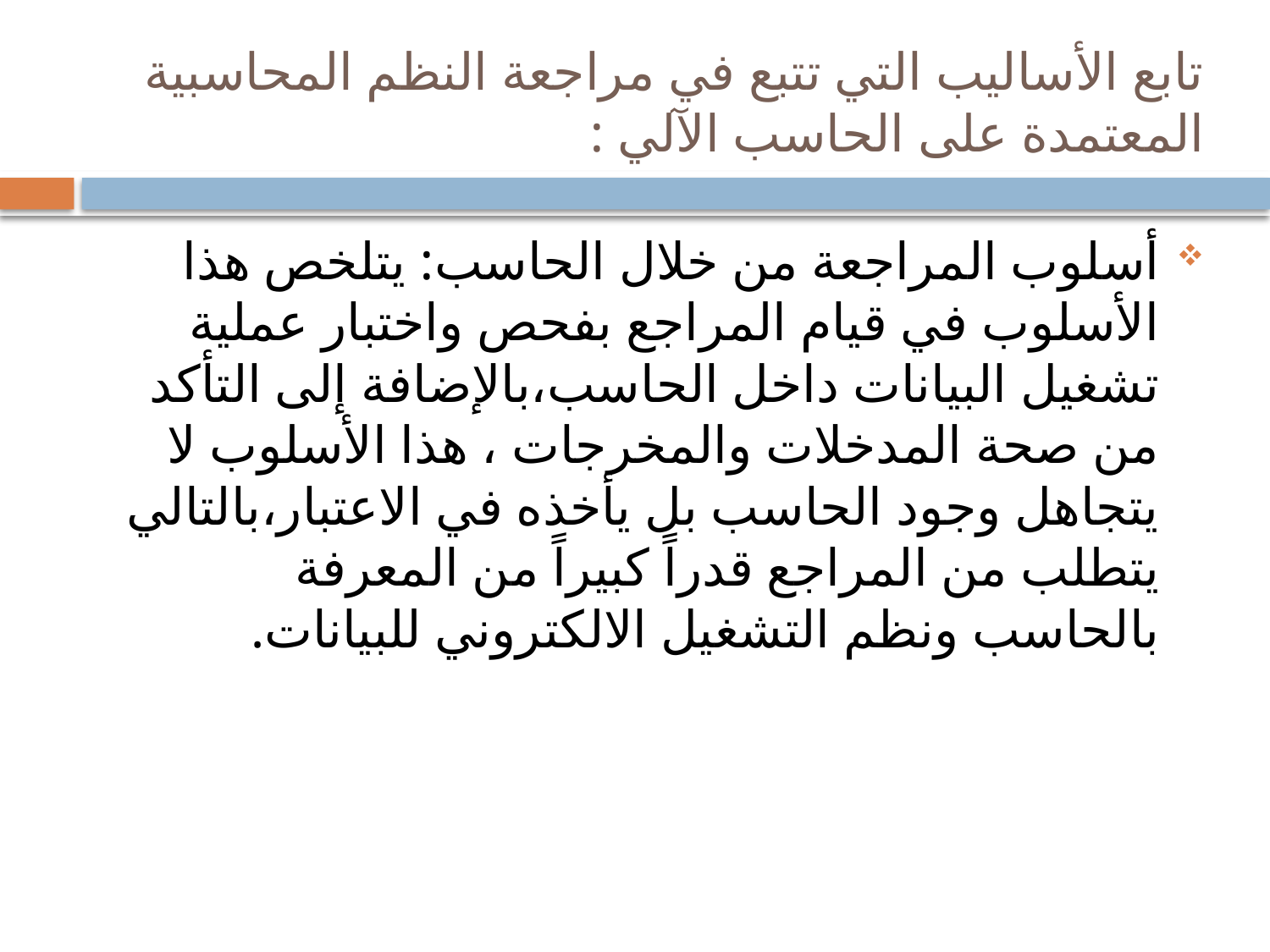

# تابع الأساليب التي تتبع في مراجعة النظم المحاسبية المعتمدة على الحاسب الآلي :
أسلوب المراجعة من خلال الحاسب: يتلخص هذا الأسلوب في قيام المراجع بفحص واختبار عملية تشغيل البيانات داخل الحاسب،بالإضافة إلى التأكد من صحة المدخلات والمخرجات ، هذا الأسلوب لا يتجاهل وجود الحاسب بل يأخذه في الاعتبار،بالتالي يتطلب من المراجع قدراً كبيراً من المعرفة بالحاسب ونظم التشغيل الالكتروني للبيانات.